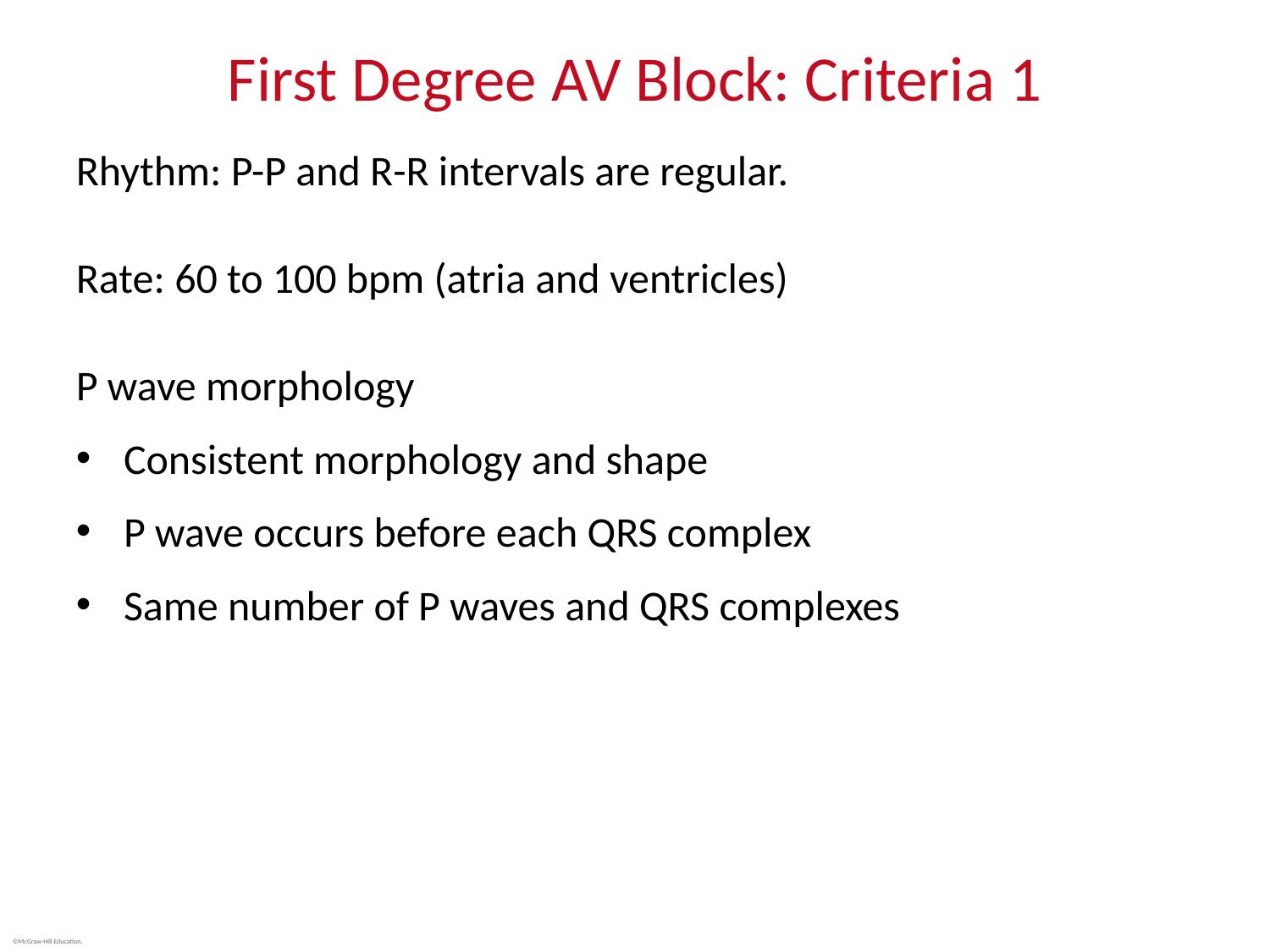

# First Degree AV Block: Criteria 1
Rhythm: P-P and R-R intervals are regular.
Rate: 60 to 100 bpm (atria and ventricles)
P wave morphology
Consistent morphology and shape
P wave occurs before each QRS complex
Same number of P waves and QRS complexes